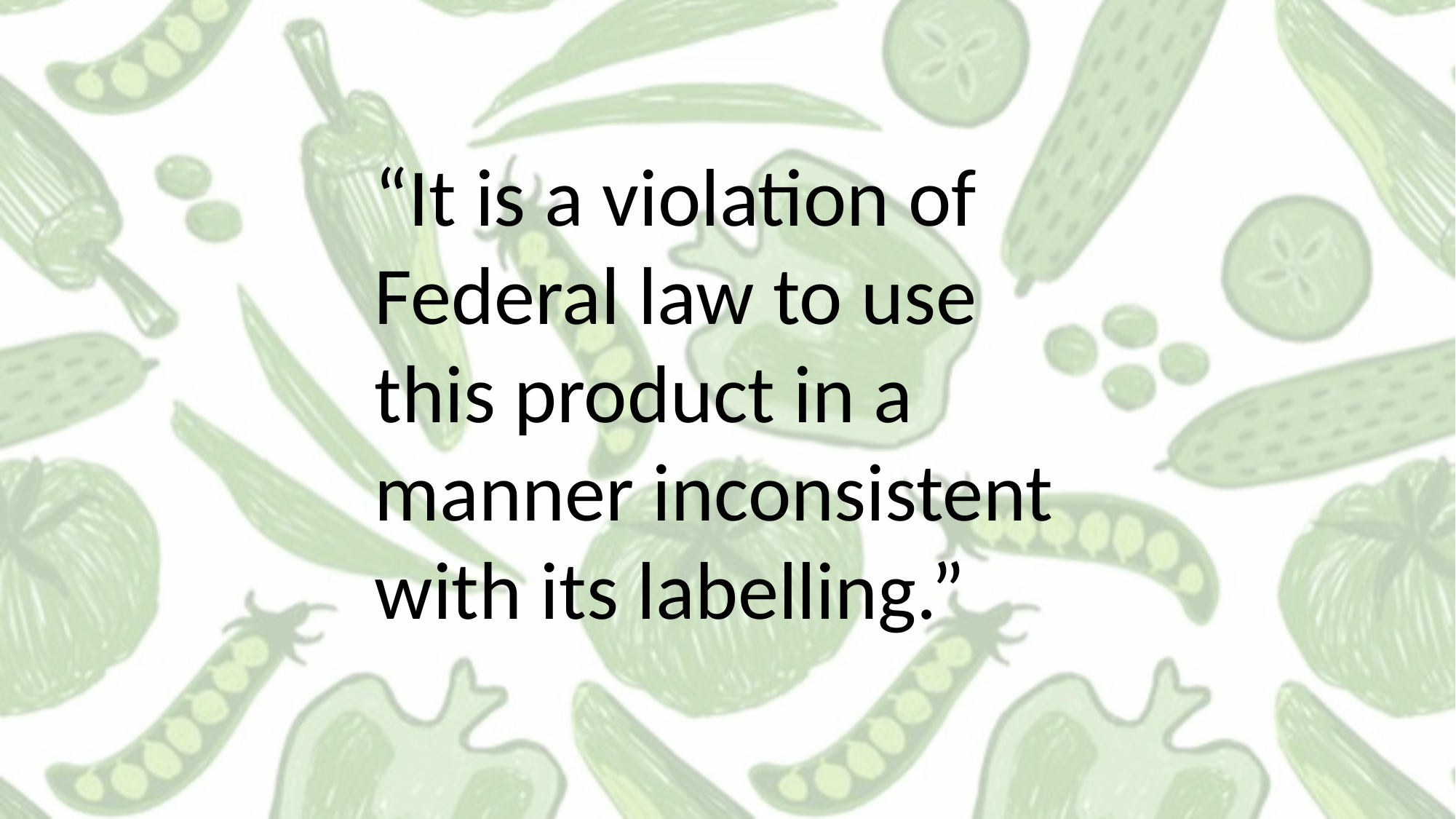

“It is a violation of Federal law to use this product in a manner inconsistent with its labelling.”